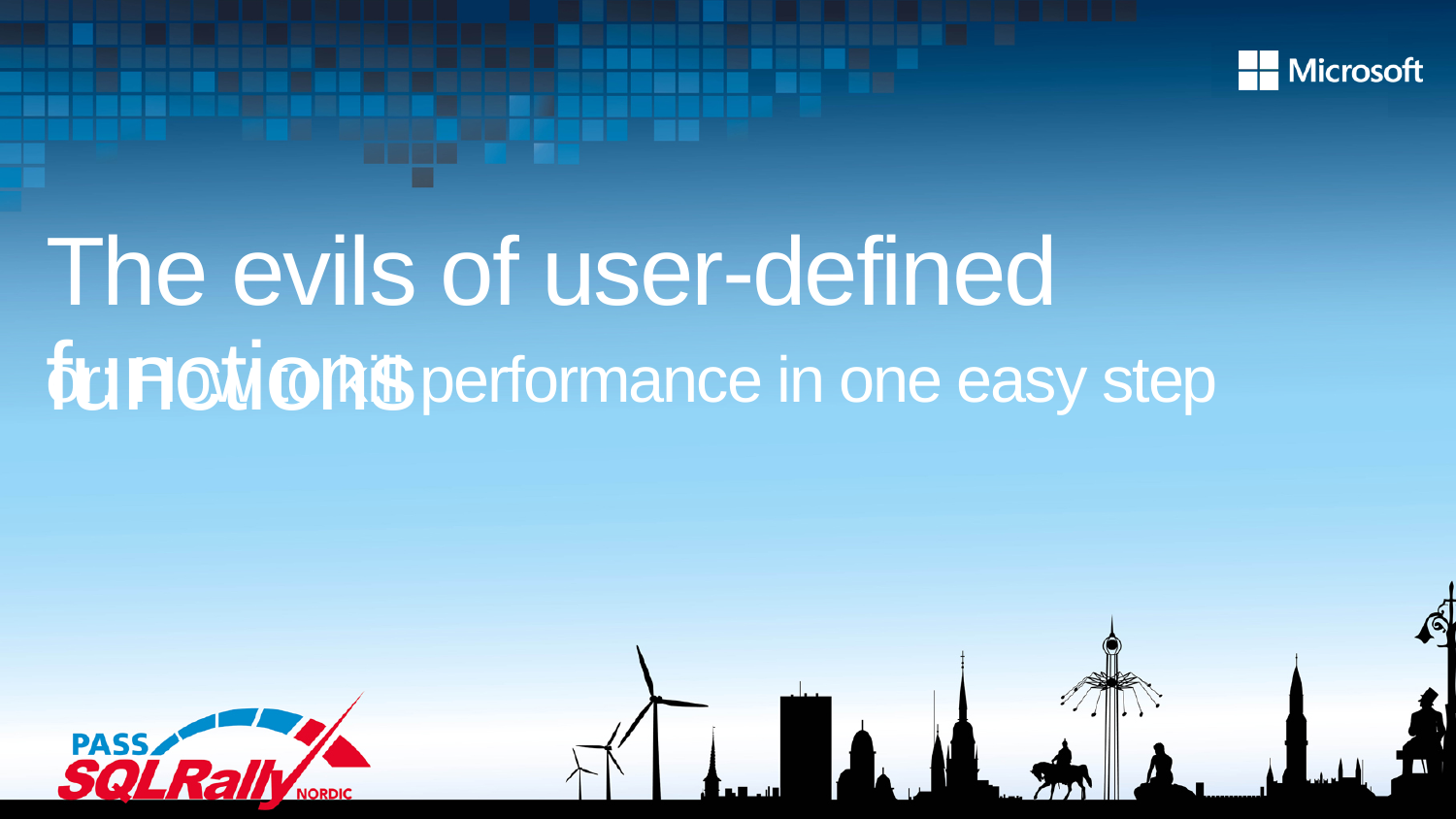

# The evils of user-defined functions
or: How to kill performance in one easy step